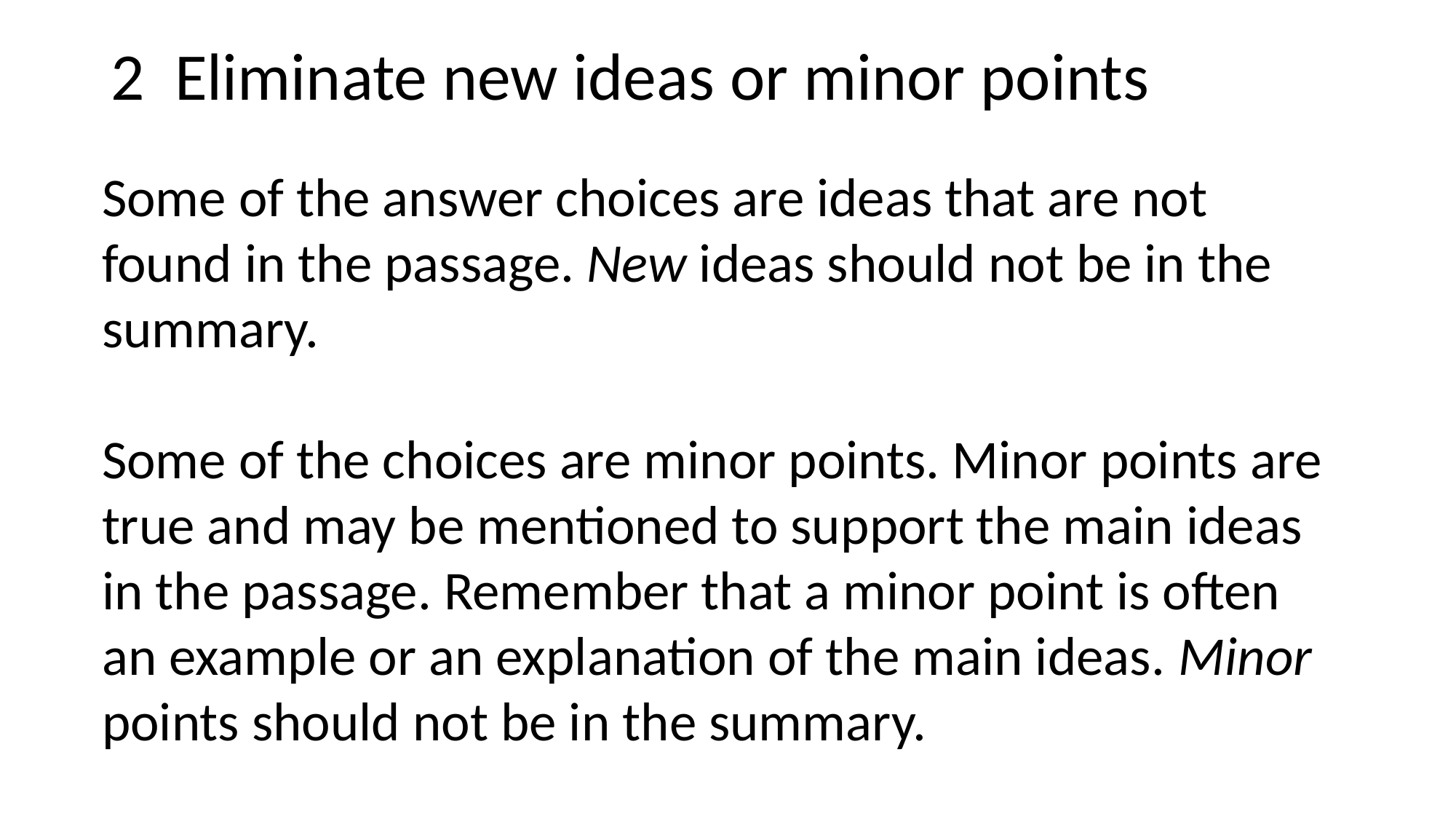

# 2  Eliminate new ideas or minor points
Some of the answer choices are ideas that are not found in the passage. New ideas should not be in the summary.

Some of the choices are minor points. Minor points are true and may be mentioned to support the main ideas in the passage. Remember that a minor point is often an example or an explanation of the main ideas. Minor points should not be in the summary.